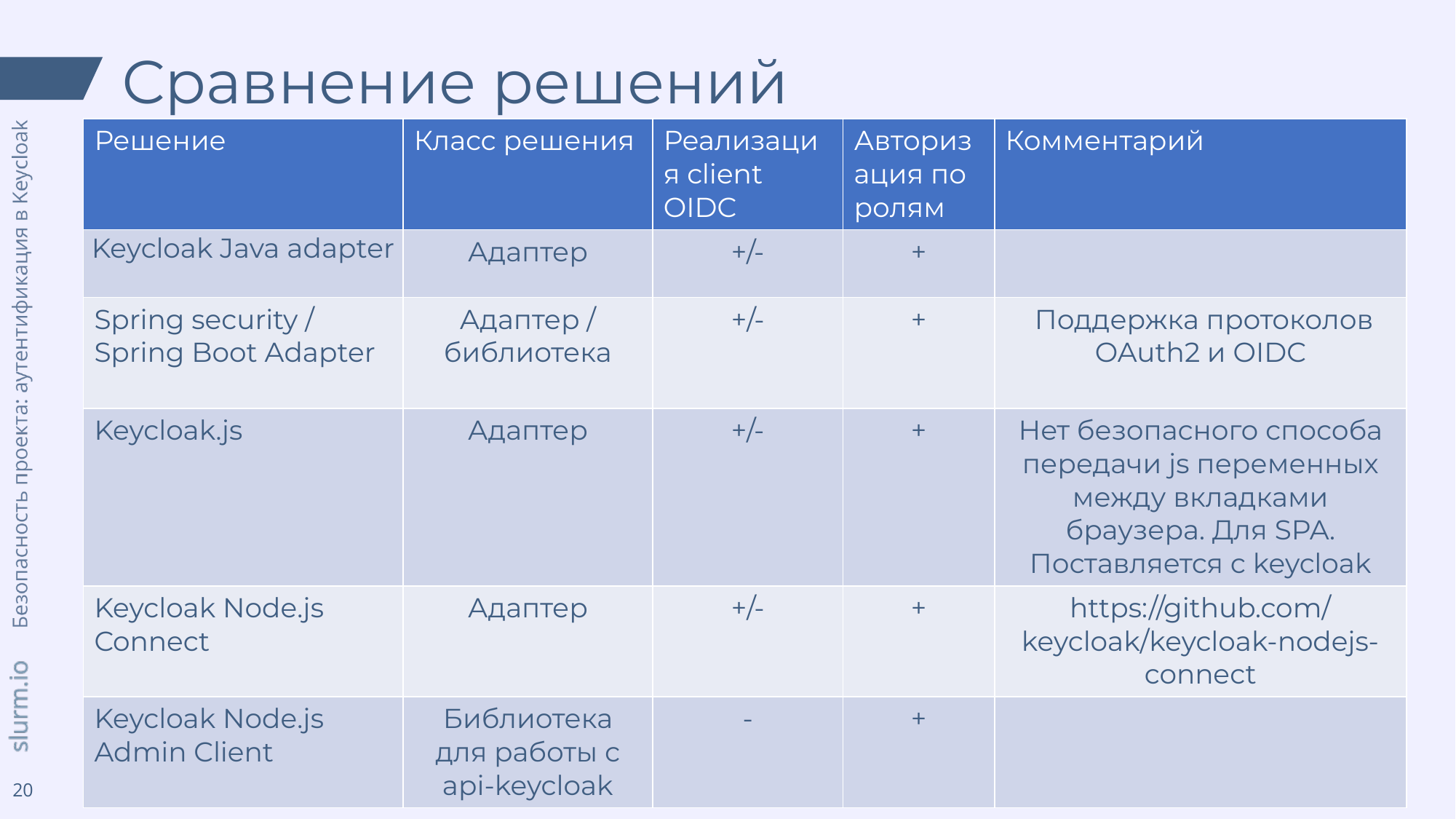

# Сравнение решений
| Решение | Класс решения | Реализация client OIDC | Авторизация по ролям | Комментарий |
| --- | --- | --- | --- | --- |
| Keycloak Java adapter | Адаптер | +/- | + |  |
| Spring security / Spring Boot Adapter | Адаптер / библиотека | +/- | + | Поддержка протоколов OAuth2 и OIDC |
| Keycloak.js | Адаптер | +/- | + | Нет безопасного способа передачи js переменных между вкладками браузера. Для SPA. Поставляется с keycloak |
| Keycloak Node.js Connect | Адаптер | +/- | + | https://github.com/keycloak/keycloak-nodejs-connect |
| Keycloak Node.js Admin Client | Библиотека для работы с api-keycloak | - | + |  |